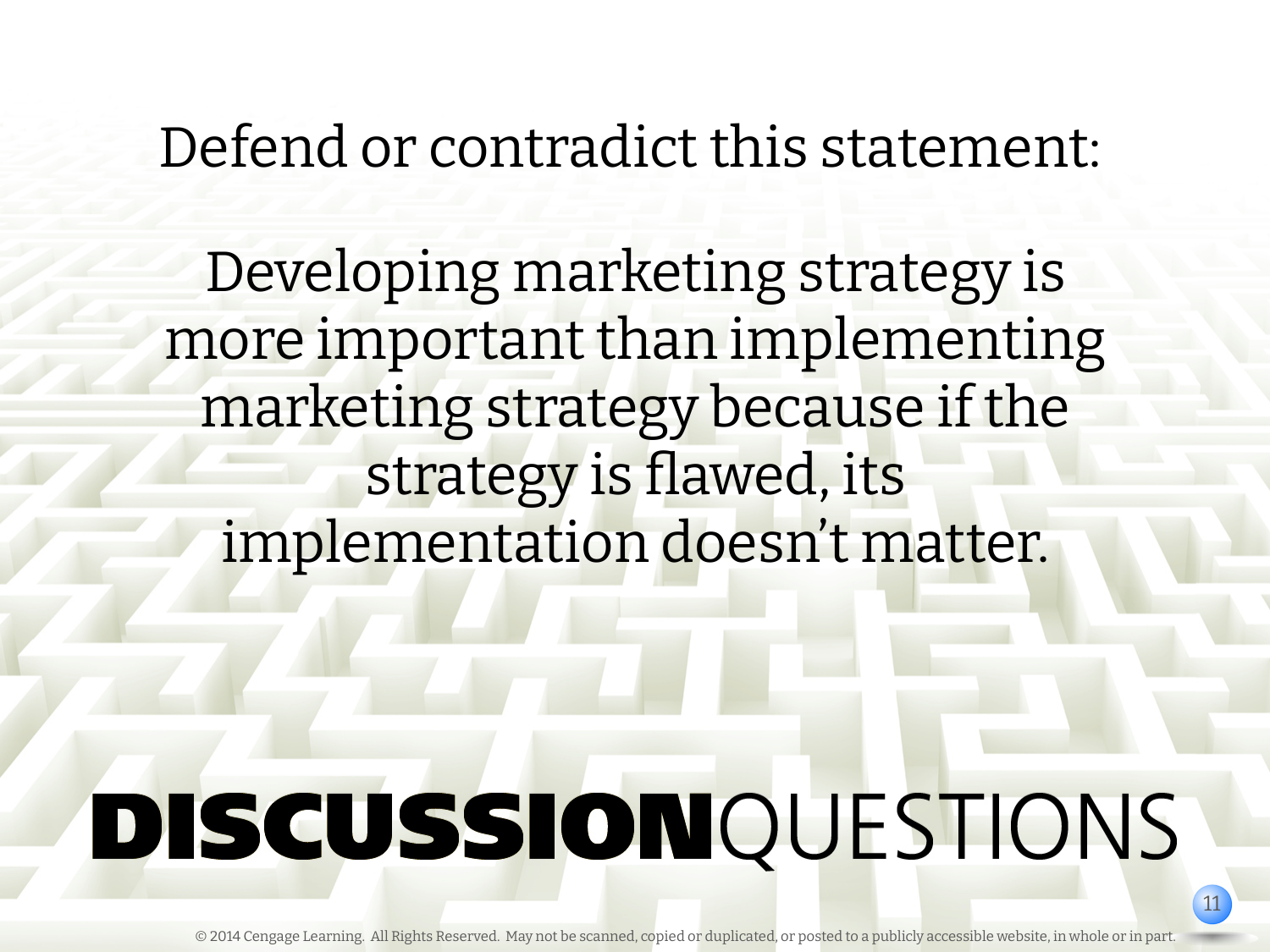

Defend or contradict this statement:
Developing marketing strategy is more important than implementing marketing strategy because if the strategy is flawed, its implementation doesn’t matter.

11